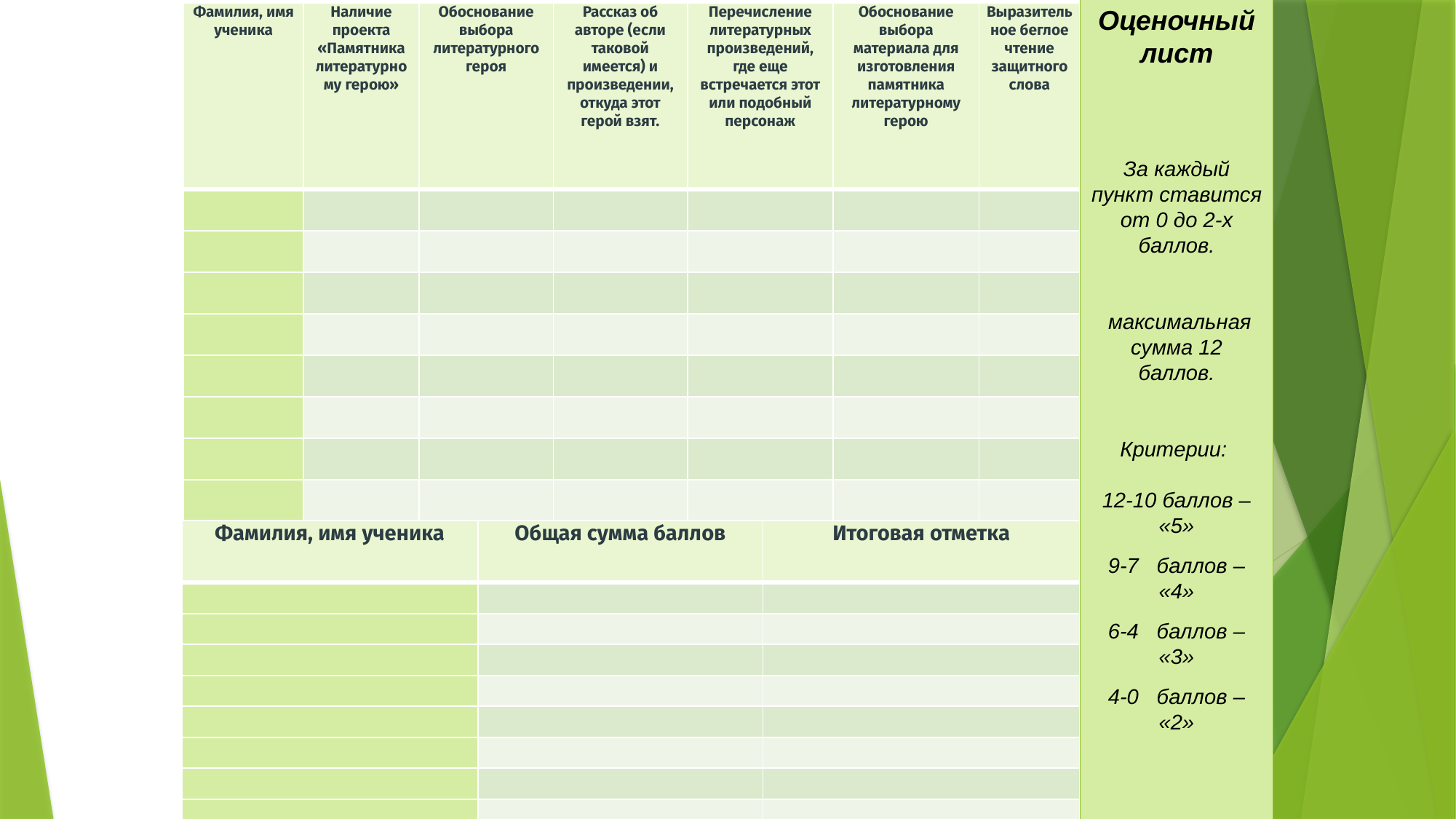

Оценочный лист

За каждый пункт ставится от 0 до 2-х баллов.

 максимальная сумма 12 баллов.
                                        Критерии:

12-10 баллов – «5»

9-7   баллов – «4»

6-4   баллов – «3»

4-0   баллов – «2»

| Фамилия, имя ученика | Наличие проекта «Памятника литературному герою» | Обоснование выбора литературного героя | Рассказ об авторе (если таковой имеется) и произведении, откуда этот герой взят. | Перечисление литературных произведений, где еще встречается этот или подобный персонаж | Обоснование выбора материала для изготовления памятника литературному герою | Выразительное беглое чтение защитного слова |
| --- | --- | --- | --- | --- | --- | --- |
|  |  |  |  |  |  |  |
|  |  |  |  |  |  |  |
|  |  |  |  |  |  |  |
|  |  |  |  |  |  |  |
|  |  |  |  |  |  |  |
|  |  |  |  |  |  |  |
|  |  |  |  |  |  |  |
|  |  |  |  |  |  |  |
| Фамилия, имя ученика | Общая сумма баллов | Итоговая отметка |
| --- | --- | --- |
|  |  |  |
|  |  |  |
|  |  |  |
|  |  |  |
|  |  |  |
|  |  |  |
|  |  |  |
|  |  |  |